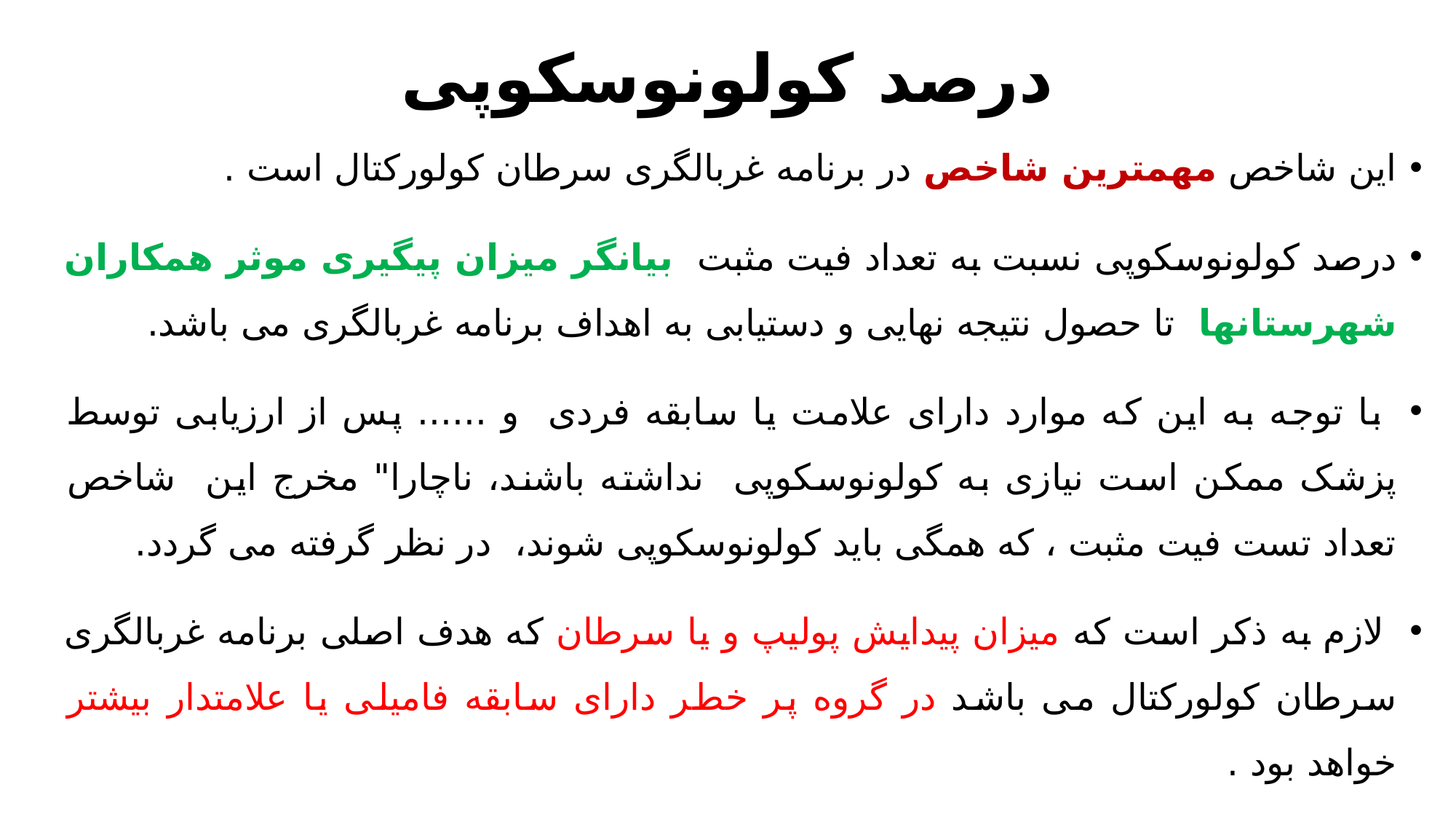

# درصد کولونوسکوپی
این شاخص مهمترین شاخص در برنامه غربالگری سرطان کولورکتال است .
درصد کولونوسکوپی نسبت به تعداد فیت مثبت  بیانگر میزان پیگیری موثر همکاران شهرستانها  تا حصول نتیجه نهایی و دستیابی به اهداف برنامه غربالگری می باشد.
 با توجه به این که موارد دارای علامت یا سابقه فردی  و ...... پس از ارزیابی توسط پزشک ممکن است نیازی به کولونوسکوپی  نداشته باشند، ناچارا" مخرج این  شاخص تعداد تست فیت مثبت ، که همگی باید کولونوسکوپی شوند،  در نظر گرفته می گردد.
 لازم به ذکر است که میزان پیدایش پولیپ و یا سرطان که هدف اصلی برنامه غربالگری سرطان کولورکتال می باشد در گروه پر خطر دارای سابقه فامیلی یا علامتدار بیشتر خواهد بود .